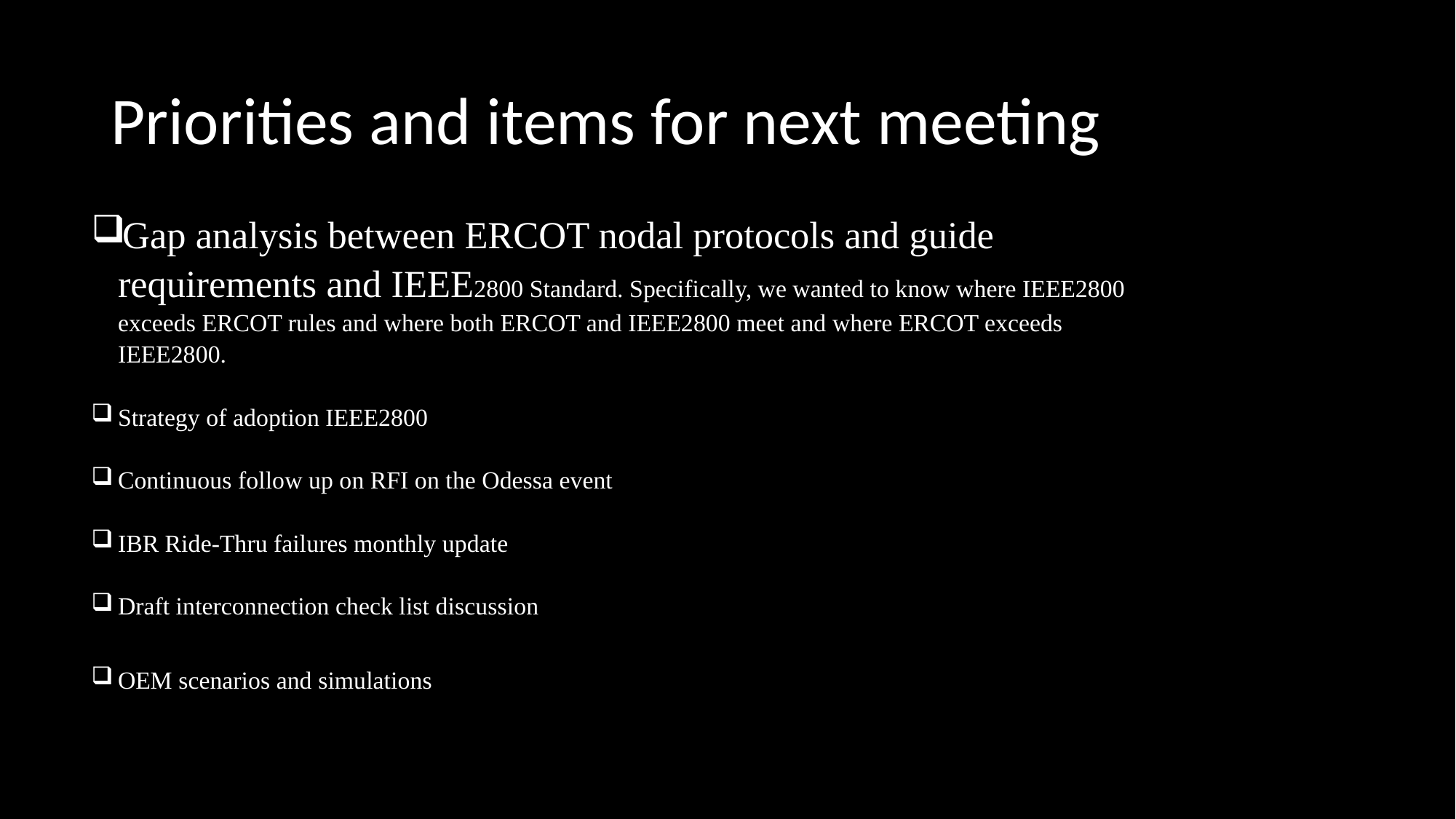

# Priorities and items for next meeting
Gap analysis between ERCOT nodal protocols and guide requirements and IEEE2800 Standard. Specifically, we wanted to know where IEEE2800 exceeds ERCOT rules and where both ERCOT and IEEE2800 meet and where ERCOT exceeds IEEE2800.

Strategy of adoption IEEE2800

Continuous follow up on RFI on the Odessa event

IBR Ride-Thru failures monthly update

Draft interconnection check list discussion

OEM scenarios and simulations